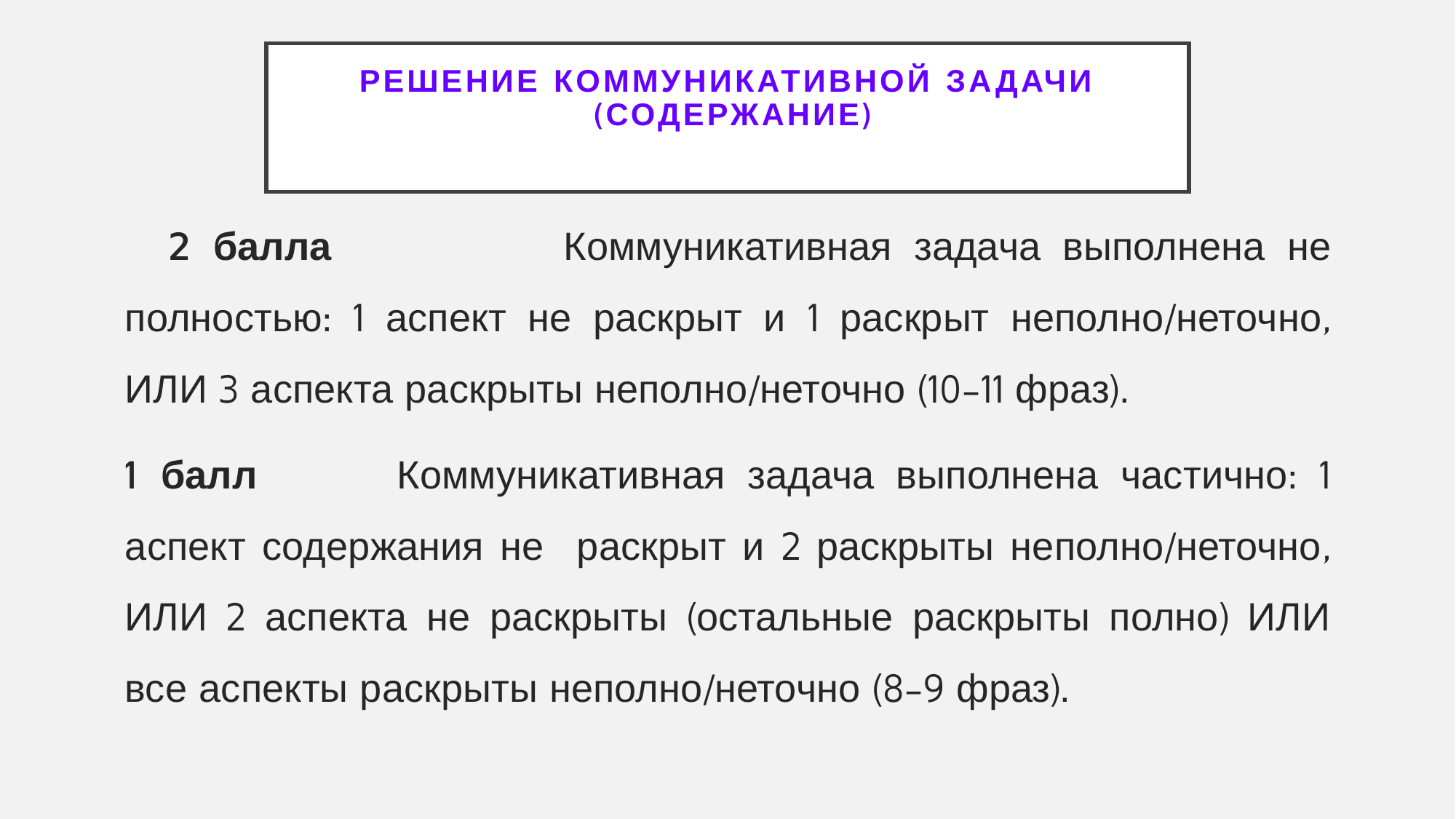

# РЕШЕНИЕ КОММУНИКАТИВНОЙ ЗАДАЧИ (СОДЕРЖАНИЕ)
  2 балла          Коммуникативная задача выполнена не полностью: 1 аспект не раскрыт и 1 раскрыт неполно/неточно, ИЛИ 3 аспекта раскрыты неполно/неточно (10–11 фраз).
1 балл      Коммуникативная задача выполнена частично: 1 аспект содержания не  раскрыт и 2 раскрыты неполно/неточно, ИЛИ 2 аспекта не раскрыты (остальные раскрыты полно) ИЛИ все аспекты раскрыты неполно/неточно (8–9 фраз).